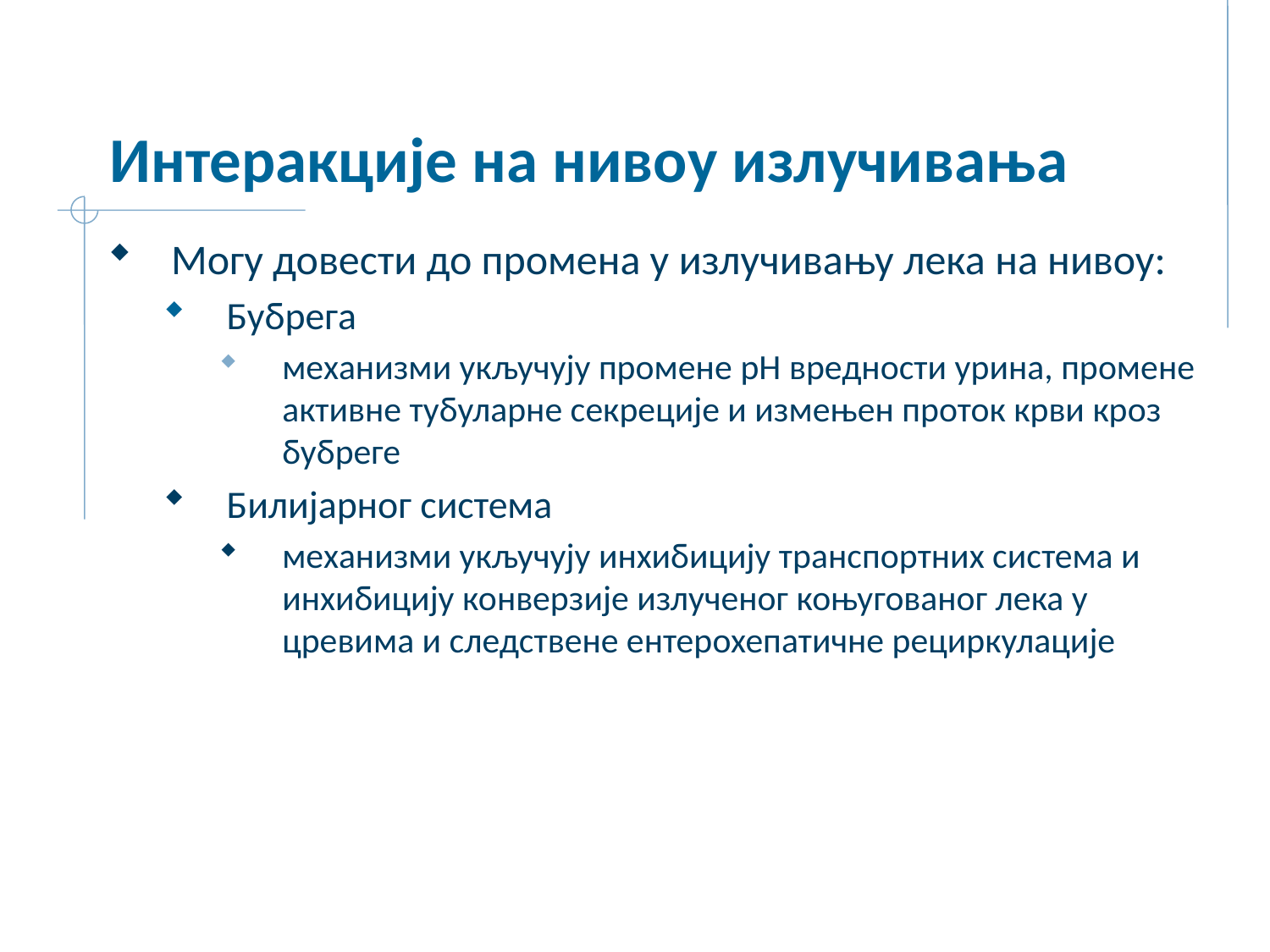

# Интеракције на нивоу излучивања
Могу довести до промена у излучивању лека на нивоу:
Бубрега
механизми укључују промене pH вредности урина, промене активне тубуларне секреције и измењен проток крви кроз бубреге
Билијарног система
механизми укључују инхибицију транспортних система и инхибицију конверзије излученог коњугованог лека у цревима и следствене ентерохепатичне рециркулације